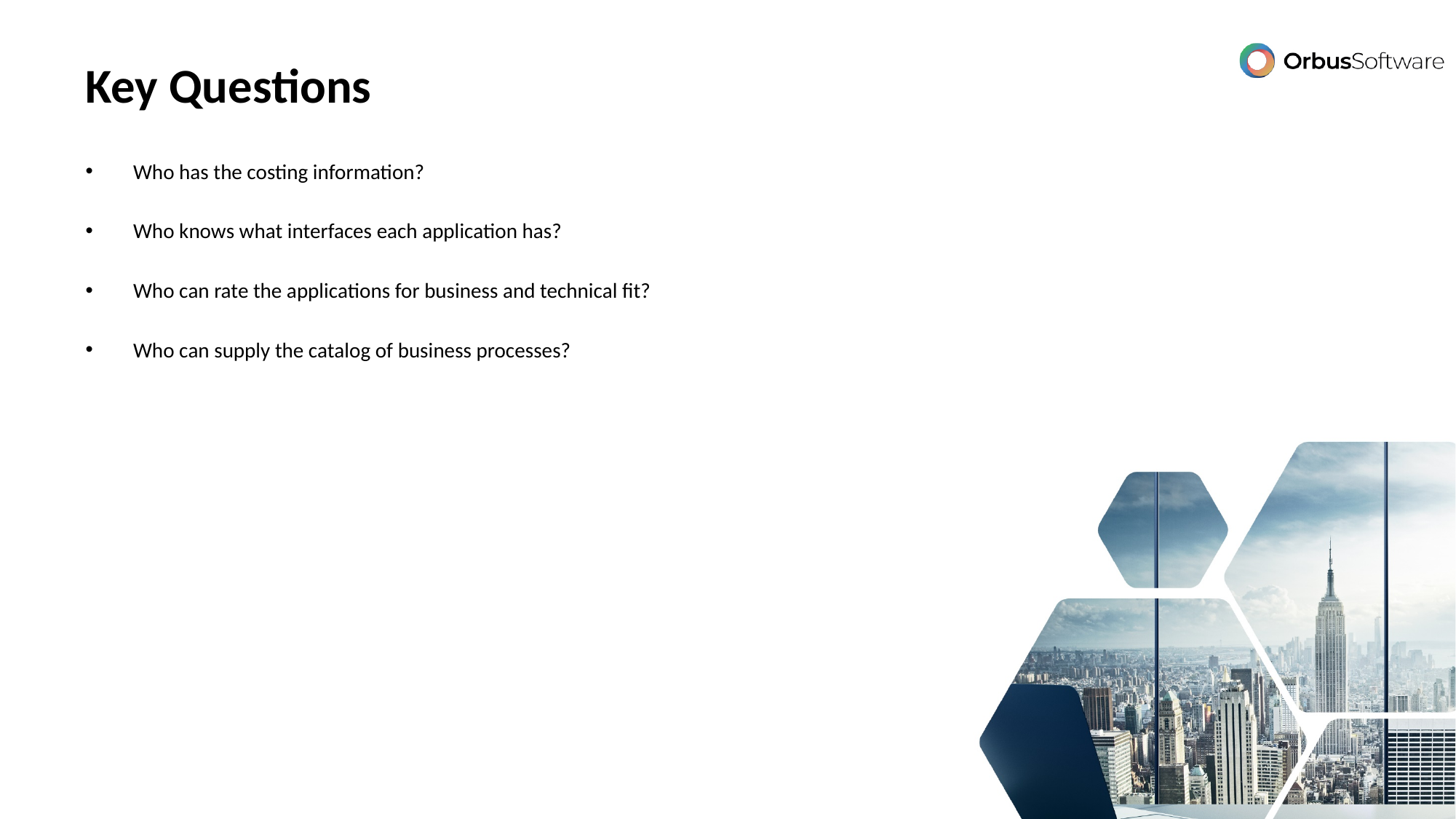

# Key Questions
Who has the costing information?

Who knows what interfaces each application has?

Who can rate the applications for business and technical fit?

Who can supply the catalog of business processes?